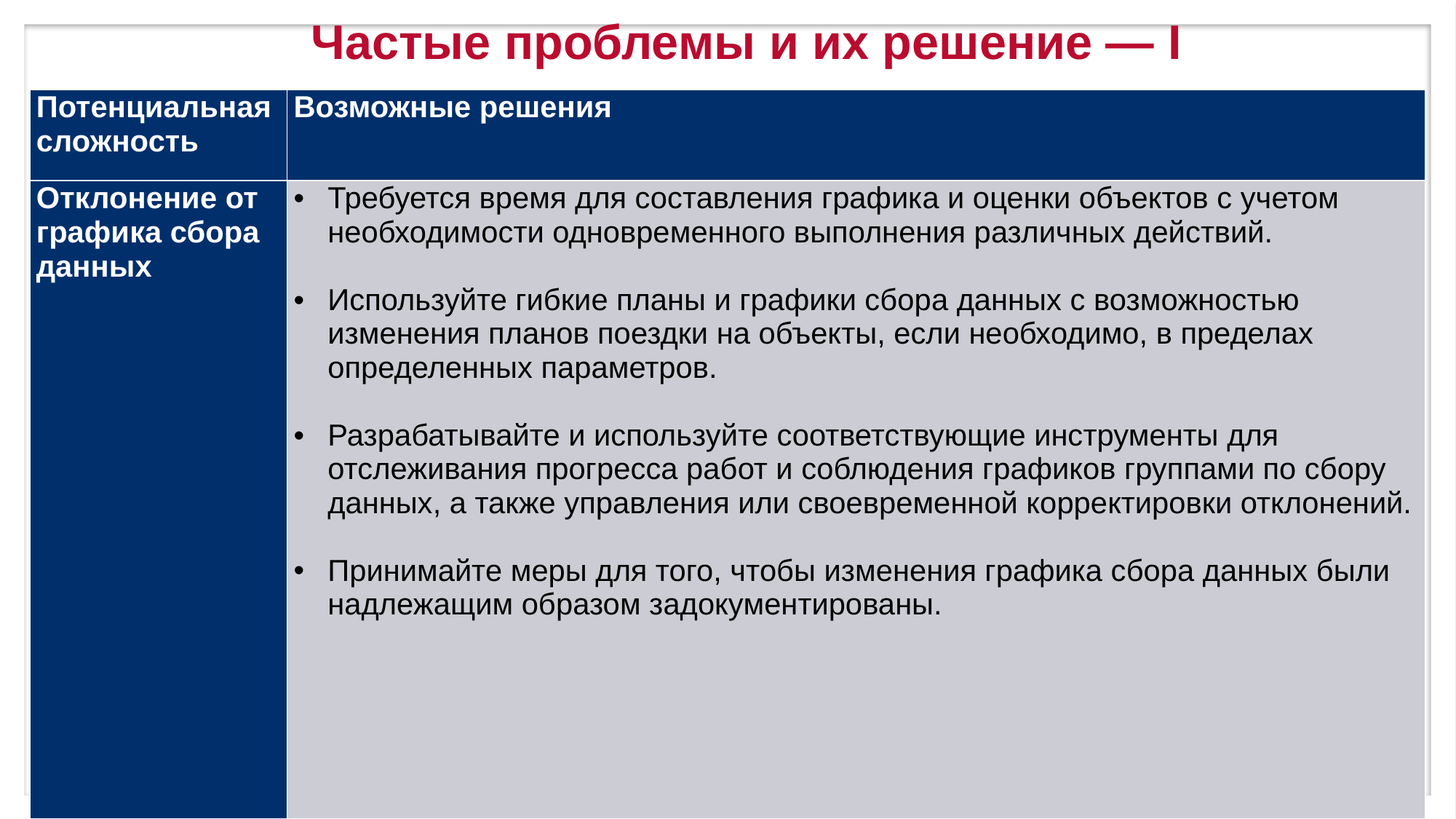

# Частые проблемы и их решение — I
| Потенциальная сложность | Возможные решения |
| --- | --- |
| Отклонение от графика сбора данных | Требуется время для составления графика и оценки объектов с учетом необходимости одновременного выполнения различных действий. Используйте гибкие планы и графики сбора данных с возможностью изменения планов поездки на объекты, если необходимо, в пределах определенных параметров. Разрабатывайте и используйте соответствующие инструменты для отслеживания прогресса работ и соблюдения графиков группами по сбору данных, а также управления или своевременной корректировки отклонений. Принимайте меры для того, чтобы изменения графика сбора данных были надлежащим образом задокументированы. |